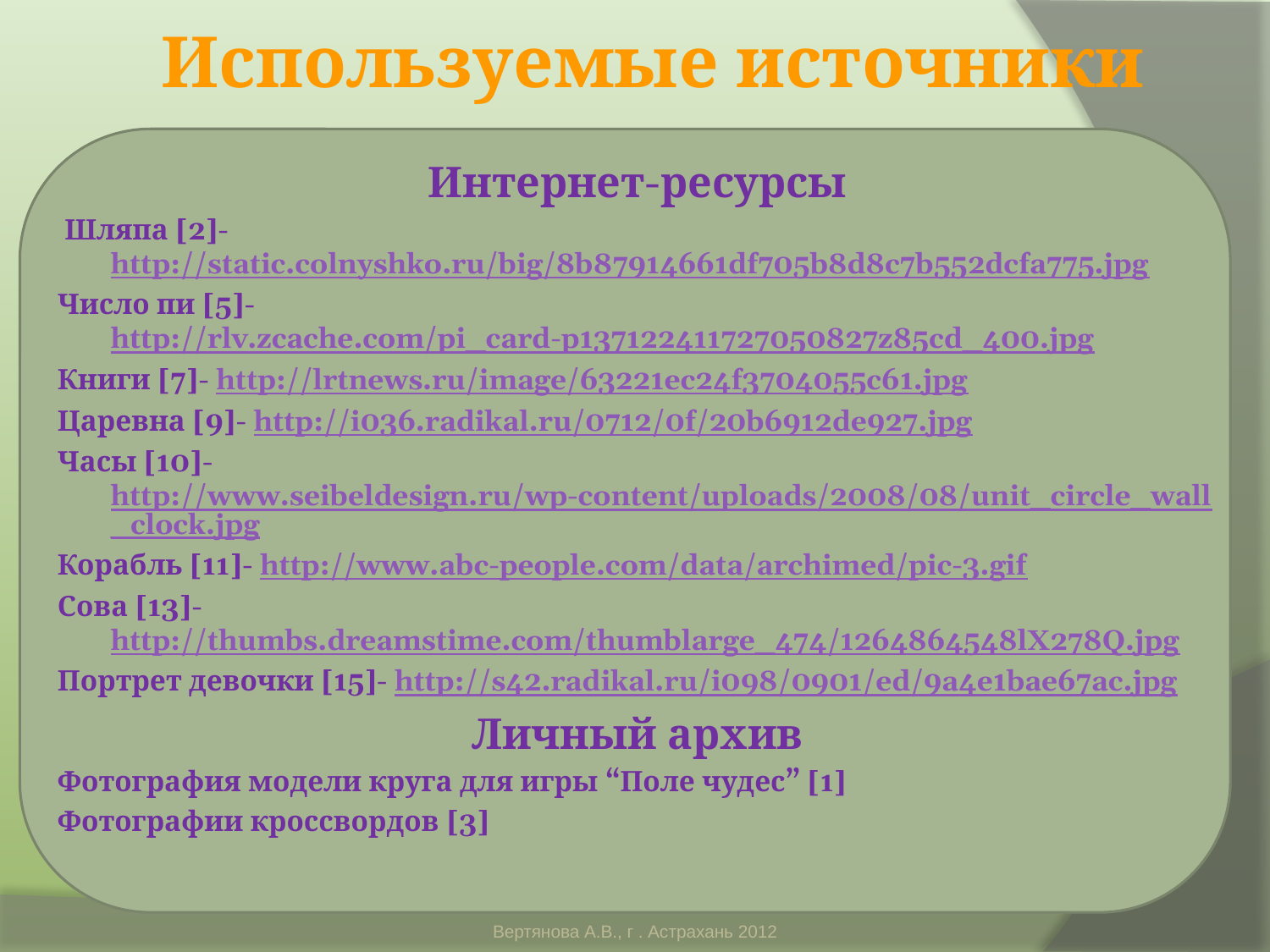

# Используемые источники

Интернет-ресурсы
 Шляпа [2]- http://static.colnyshko.ru/big/8b87914661df705b8d8c7b552dcfa775.jpg
Число пи [5]- http://rlv.zcache.com/pi_card-p137122411727050827z85cd_400.jpg
Книги [7]- http://lrtnews.ru/image/63221ec24f3704055c61.jpg
Царевна [9]- http://i036.radikal.ru/0712/0f/20b6912de927.jpg
Часы [10]- http://www.seibeldesign.ru/wp-content/uploads/2008/08/unit_circle_wall_clock.jpg
Корабль [11]- http://www.abc-people.com/data/archimed/pic-3.gif
Сова [13]- http://thumbs.dreamstime.com/thumblarge_474/1264864548lX278Q.jpg
Портрет девочки [15]- http://s42.radikal.ru/i098/0901/ed/9a4e1bae67ac.jpg
Личный архив
Фотография модели круга для игры “Поле чудес” [1]
Фотографии кроссвордов [3]
Вертянова А.В., г . Астрахань 2012